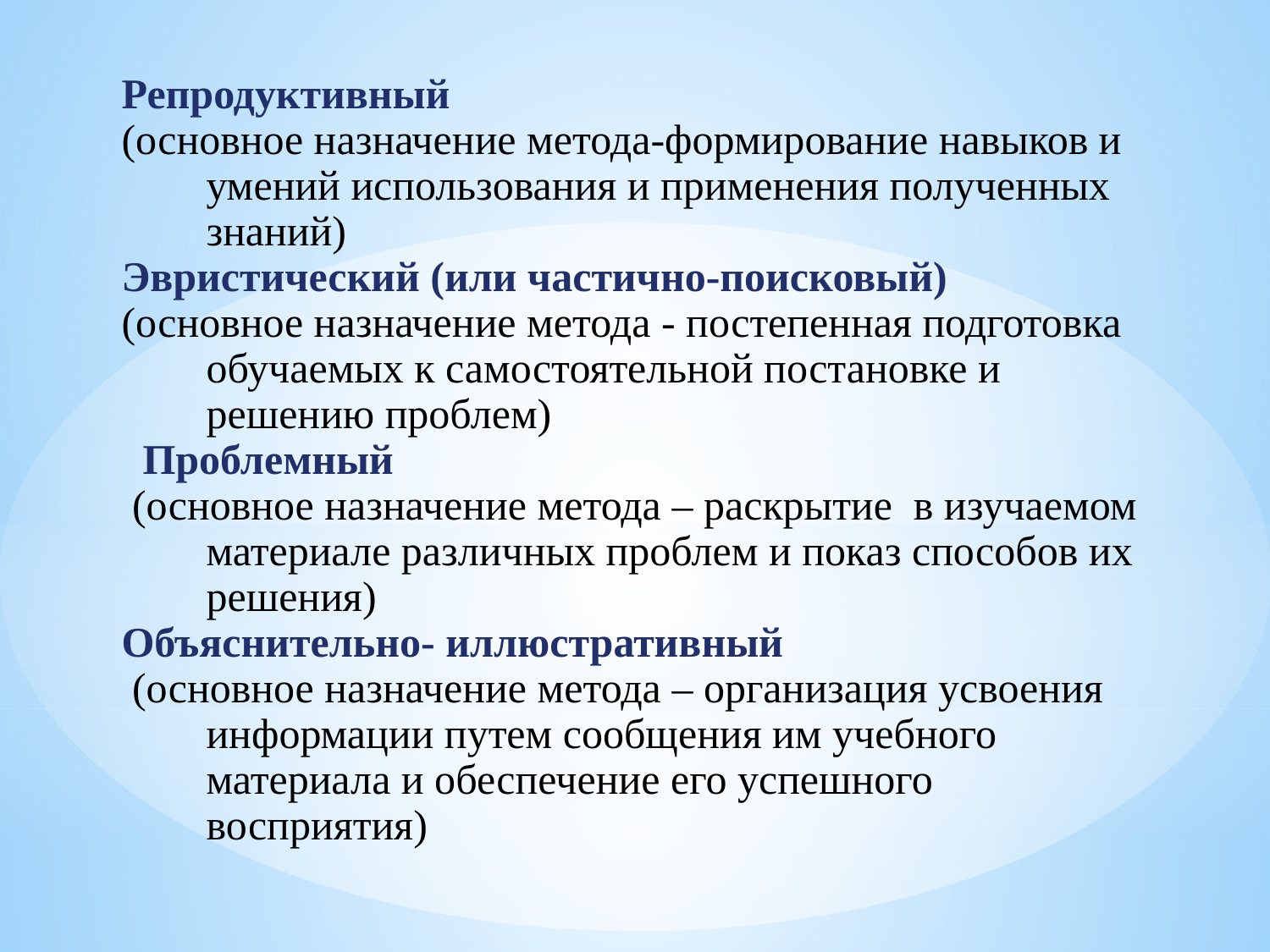

Репродуктивный
(основное назначение метода-формирование навыков и умений использования и применения полученных знаний)
Эвристический (или частично-поисковый)
(основное назначение метода - постепенная подготовка обучаемых к самостоятельной постановке и решению проблем)
  Проблемный
 (основное назначение метода – раскрытие  в изучаемом материале различных проблем и показ способов их решения)
Объяснительно- иллюстративный
 (основное назначение метода – организация усвоения информации путем сообщения им учебного материала и обеспечение его успешного восприятия)